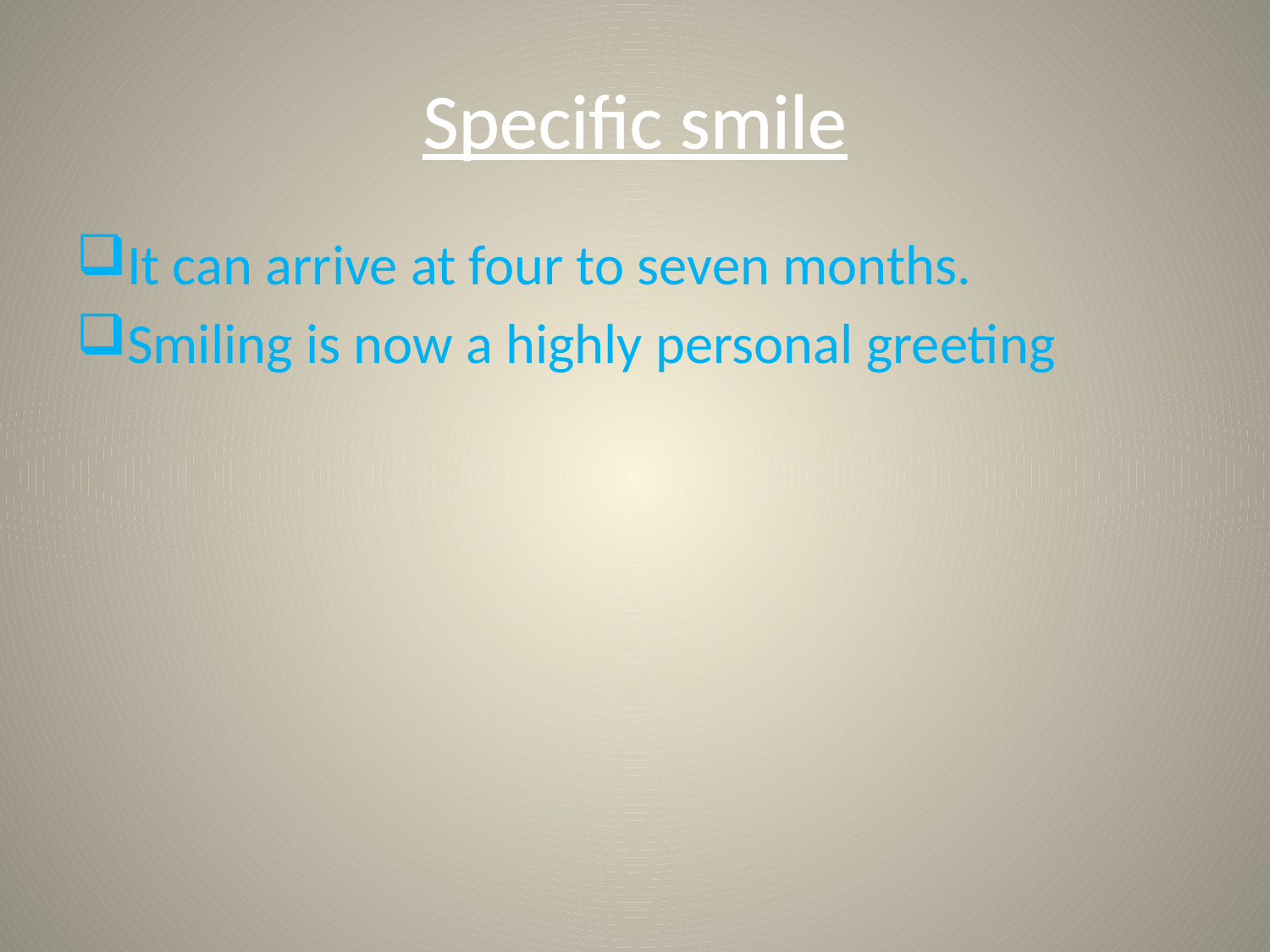

# Specific smile
It can arrive at four to seven months.
Smiling is now a highly personal greeting